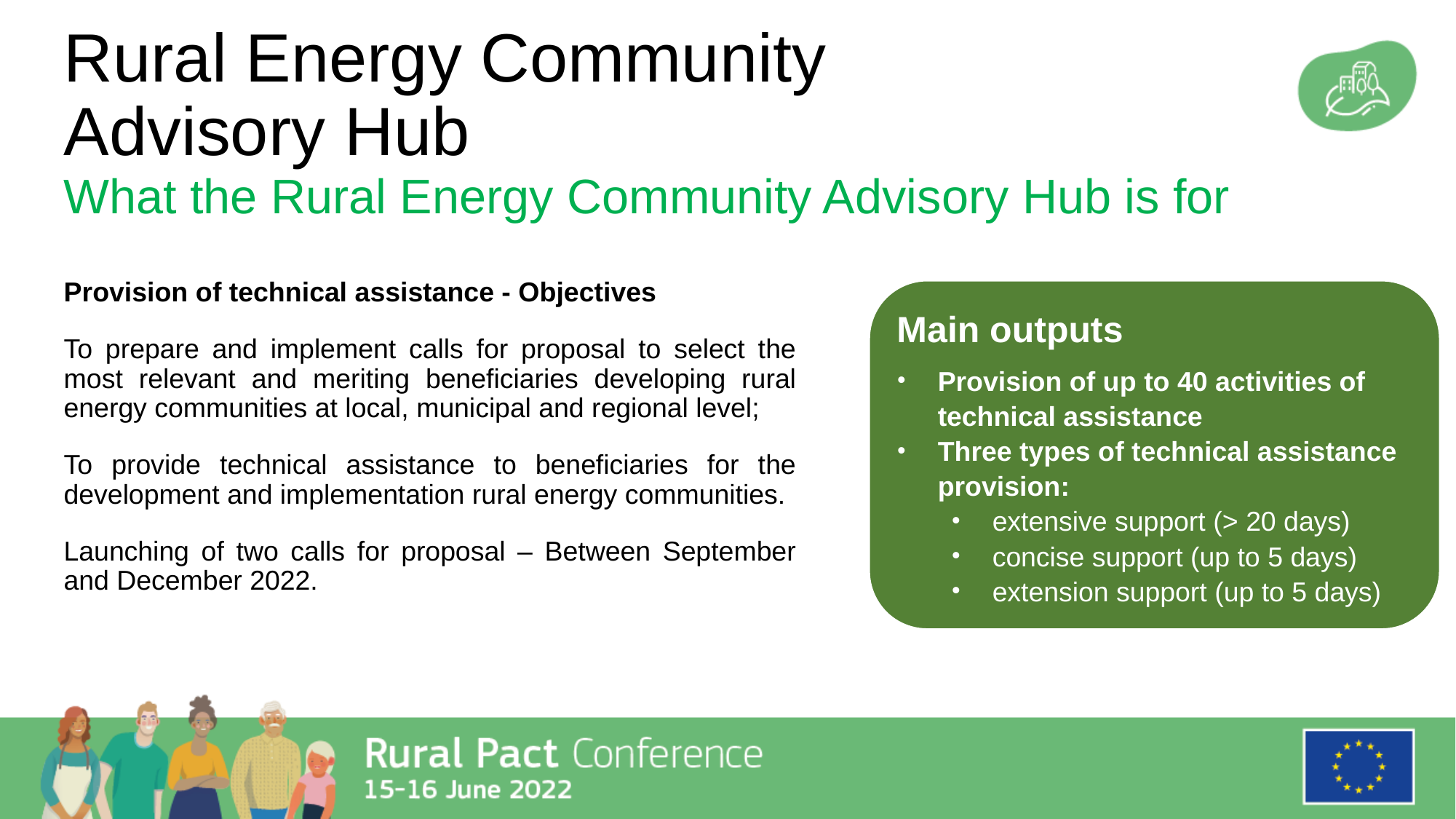

# Rural Energy Community Advisory Hub
What the Rural Energy Community Advisory Hub is for
Provision of technical assistance - Objectives
To prepare and implement calls for proposal to select the most relevant and meriting beneficiaries developing rural energy communities at local, municipal and regional level;
To provide technical assistance to beneficiaries for the development and implementation rural energy communities.
Launching of two calls for proposal – Between September and December 2022.

Main outputs
Provision of up to 40 activities of technical assistance
Three types of technical assistance provision:
extensive support (> 20 days)
concise support (up to 5 days)
extension support (up to 5 days)